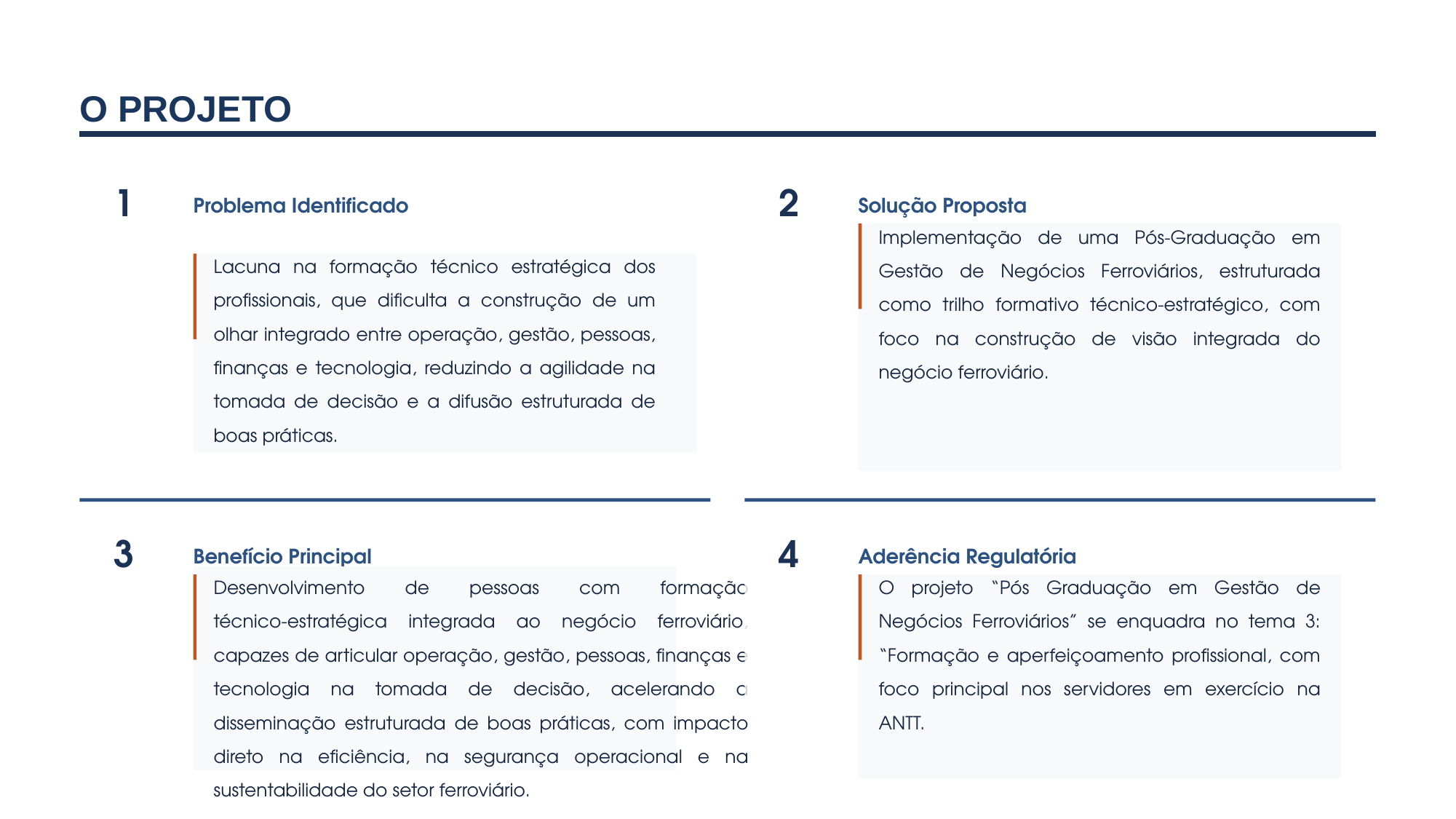

O PROJETO

1
Problema Identificado
2
Solução Proposta

Implementação de uma Pós‑Graduação em Gestão de Negócios Ferroviários, estruturada como trilho formativo técnico‑estratégico, com foco na construção de visão integrada do negócio ferroviário.

Lacuna na formação técnico estratégica dos profissionais, que dificulta a construção de um olhar integrado entre operação, gestão, pessoas, finanças e tecnologia, reduzindo a agilidade na tomada de decisão e a difusão estruturada de boas práticas.

Benefício Principal
Aderência Regulatória
3
4
Desenvolvimento de pessoas com formação técnico‑estratégica integrada ao negócio ferroviário, capazes de articular operação, gestão, pessoas, finanças e tecnologia na tomada de decisão, acelerando a disseminação estruturada de boas práticas, com impacto direto na eficiência, na segurança operacional e na sustentabilidade do setor ferroviário.
O projeto “Pós Graduação em Gestão de Negócios Ferroviários” se enquadra no tema 3: “Formação e aperfeiçoamento profissional, com foco principal nos servidores em exercício na ANTT.